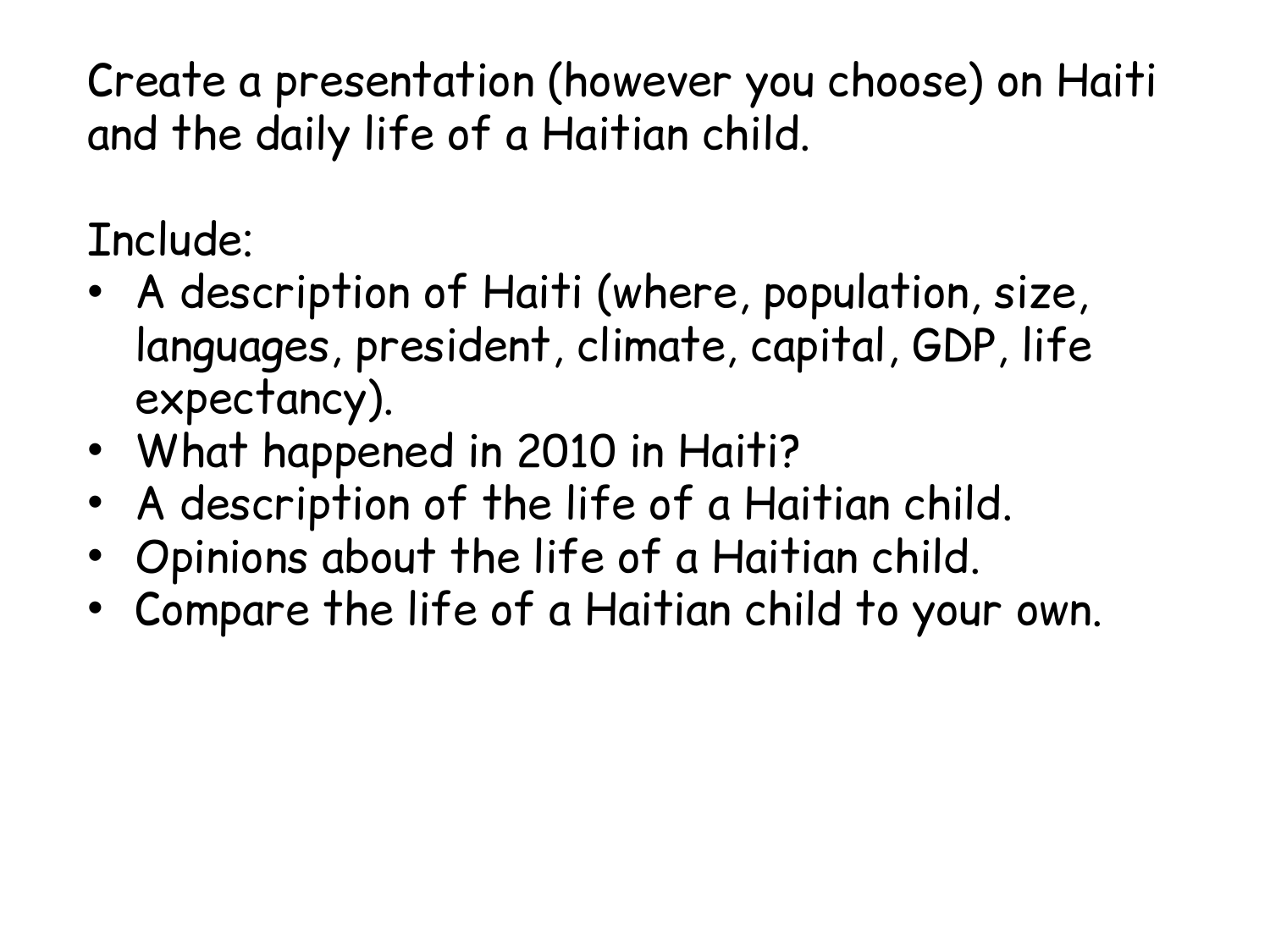

Create a presentation (however you choose) on Haiti and the daily life of a Haitian child.

Include:
A description of Haiti (where, population, size, languages, president, climate, capital, GDP, life expectancy).
What happened in 2010 in Haiti?
A description of the life of a Haitian child.
Opinions about the life of a Haitian child.
Compare the life of a Haitian child to your own.